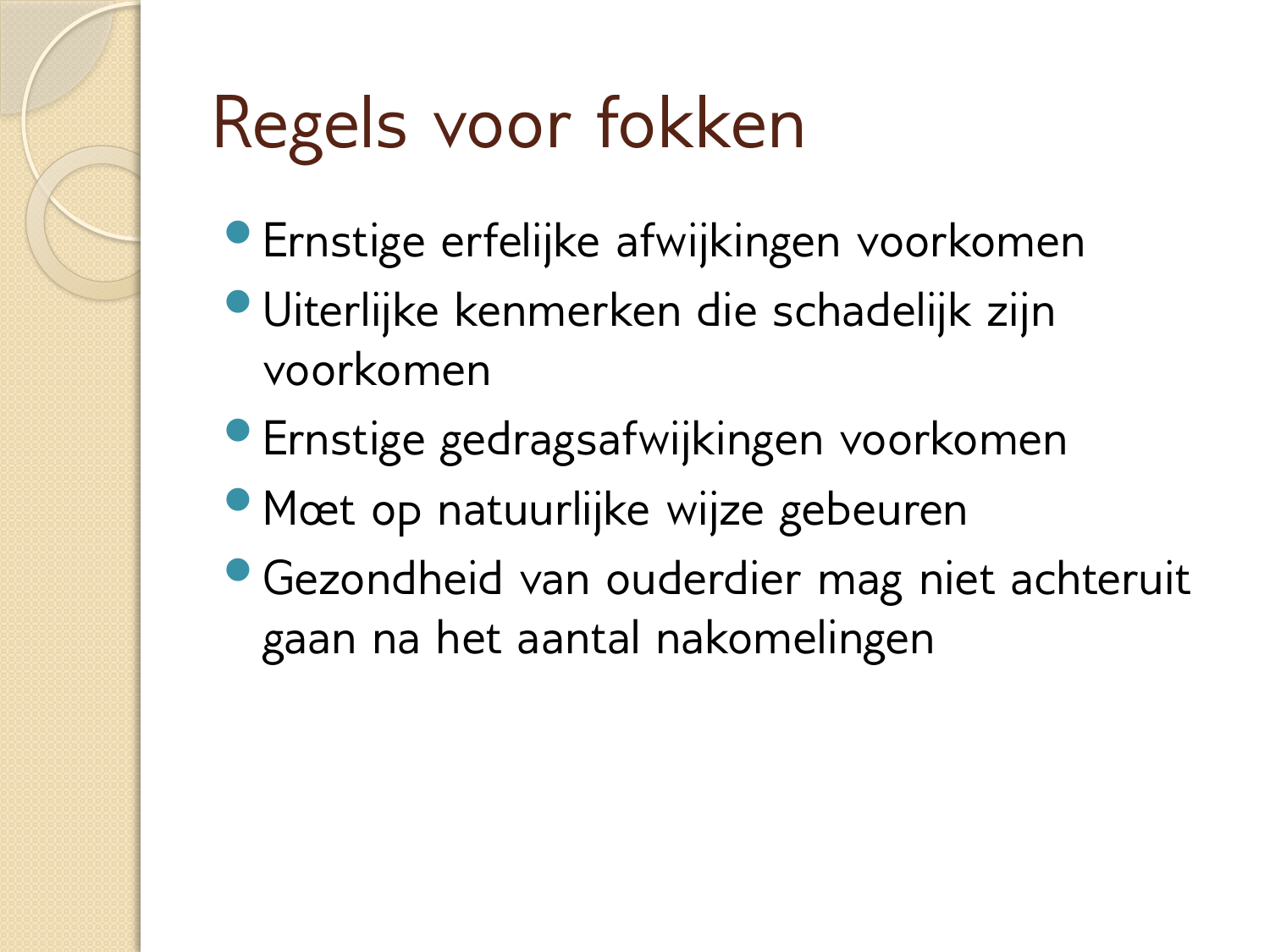

# Regels voor fokken
Ernstige erfelijke afwijkingen voorkomen
Uiterlijke kenmerken die schadelijk zijn voorkomen
Ernstige gedragsafwijkingen voorkomen
Moet op natuurlijke wijze gebeuren
Gezondheid van ouderdier mag niet achteruit gaan na het aantal nakomelingen